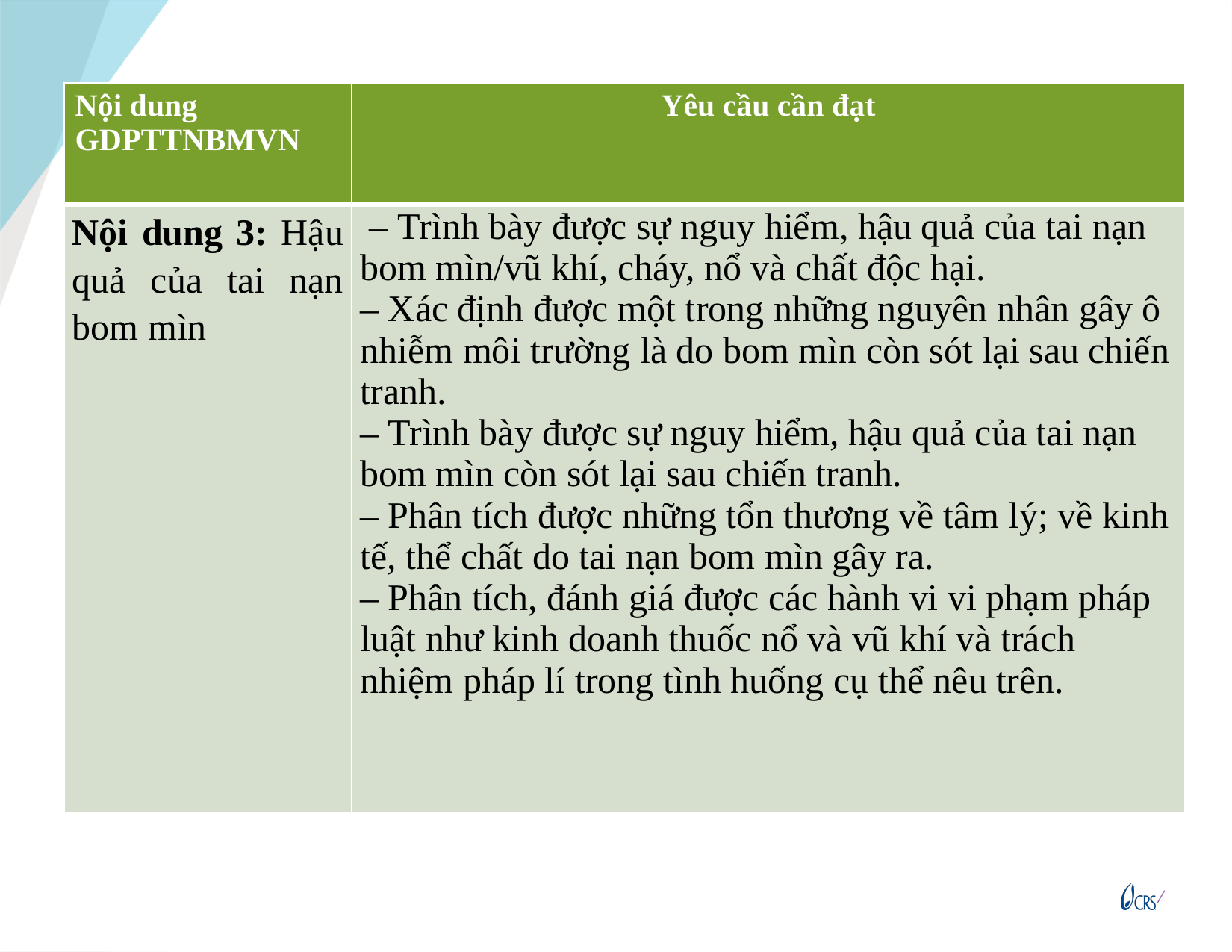

| Nội dung GDPTTNBMVN | Yêu cầu cần đạt |
| --- | --- |
| Nội dung 3: Hậu quả của tai nạn bom mìn | – Trình bày được sự nguy hiểm, hậu quả của tai nạn bom mìn/vũ khí, cháy, nổ và chất độc hại. – Xác định được một trong những nguyên nhân gây ô nhiễm môi trường là do bom mìn còn sót lại sau chiến tranh. – Trình bày được sự nguy hiểm, hậu quả của tai nạn bom mìn còn sót lại sau chiến tranh. – Phân tích được những tổn thương về tâm lý; về kinh tế, thể chất do tai nạn bom mìn gây ra. – Phân tích, đánh giá được các hành vi vi phạm pháp luật như kinh doanh thuốc nổ và vũ khí và trách nhiệm pháp lí trong tình huống cụ thể nêu trên. |
16